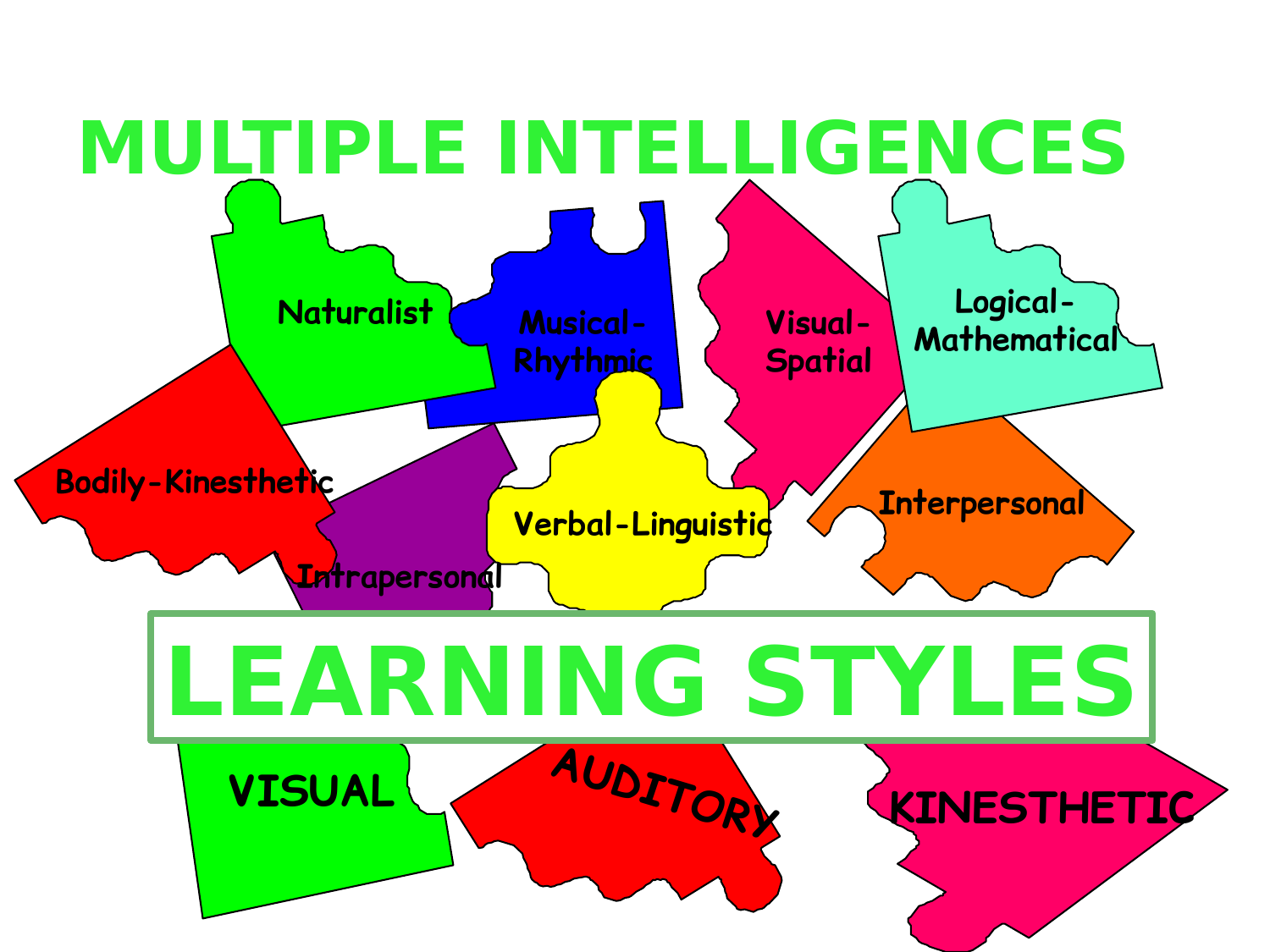

MULTIPLE INTELLIGENCES

Logical-
Mathematical
Naturalist

Musical-
Rhythmic
Visual-
Spatial

Bodily-Kinesthetic
Interpersonal
Verbal-Linguistic
Intrapersonal
    AUDITORY
Learning Styles

VISUAL

KINESTHETIC